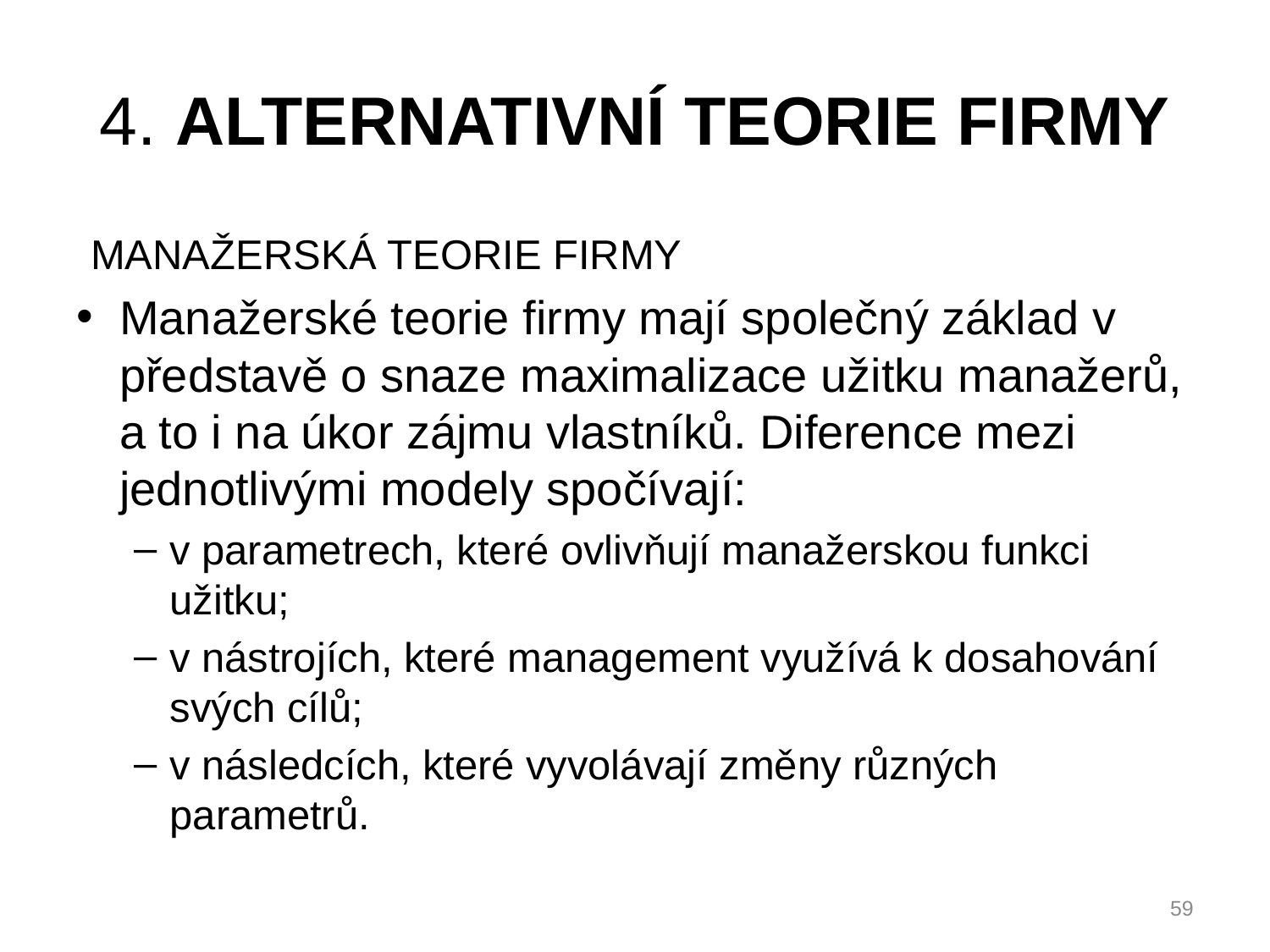

# 4. ALTERNATIVNÍ TEORIE FIRMY
MANAŽERSKÁ TEORIE FIRMY
Manažerské teorie firmy mají společný základ v představě o snaze maximalizace užitku manažerů, a to i na úkor zájmu vlastníků. Diference mezi jednotlivými modely spočívají:
v parametrech, které ovlivňují manažerskou funkci užitku;
v nástrojích, které management využívá k dosahování svých cílů;
v následcích, které vyvolávají změny různých parametrů.

59